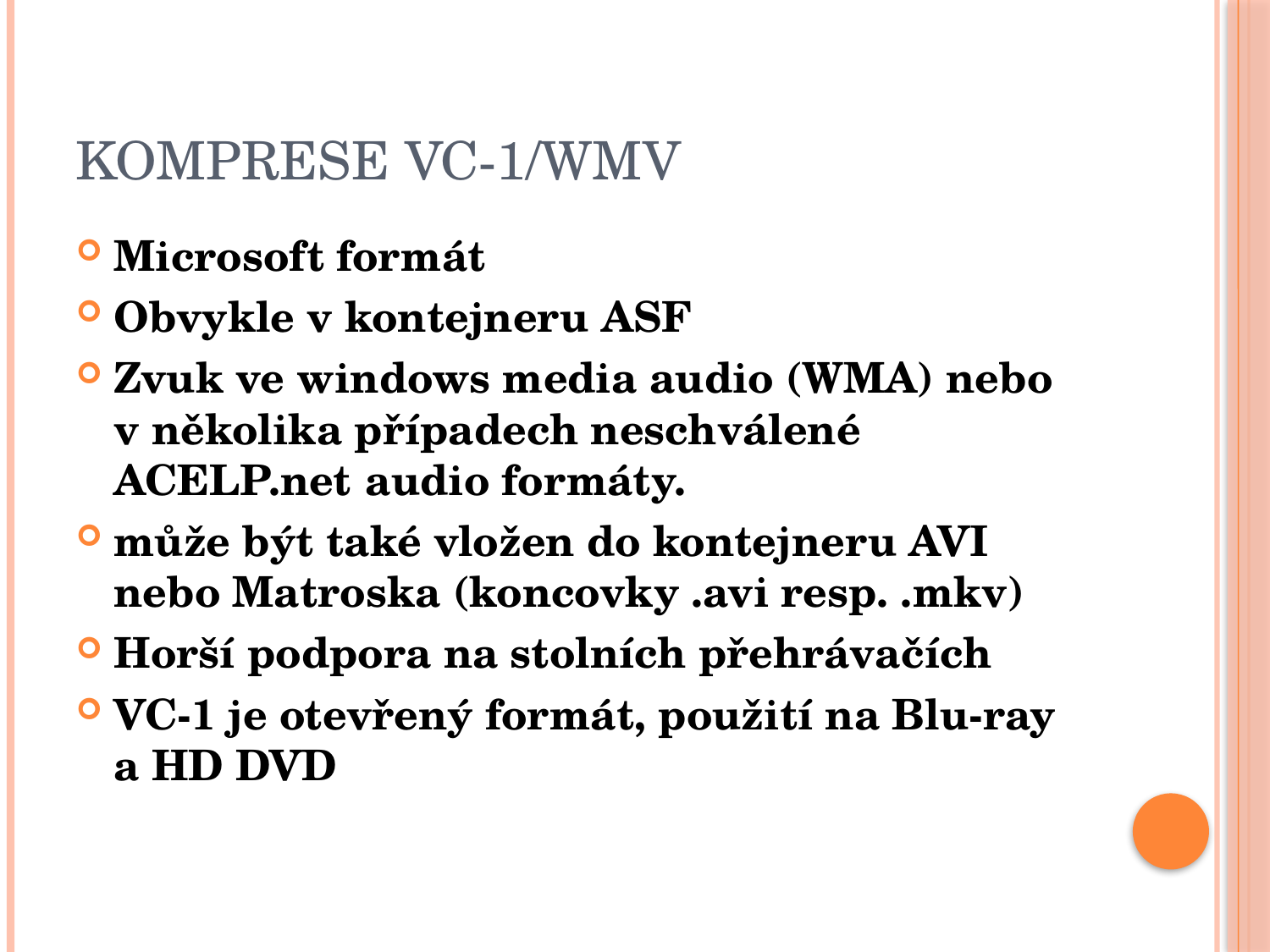

# Komprese VC-1/WMV
Microsoft formát
Obvykle v kontejneru ASF
Zvuk ve windows media audio (WMA) nebo v několika případech neschválené ACELP.net audio formáty.
může být také vložen do kontejneru AVI nebo Matroska (koncovky .avi resp. .mkv)
Horší podpora na stolních přehrávačích
VC-1 je otevřený formát, použití na Blu-ray a HD DVD